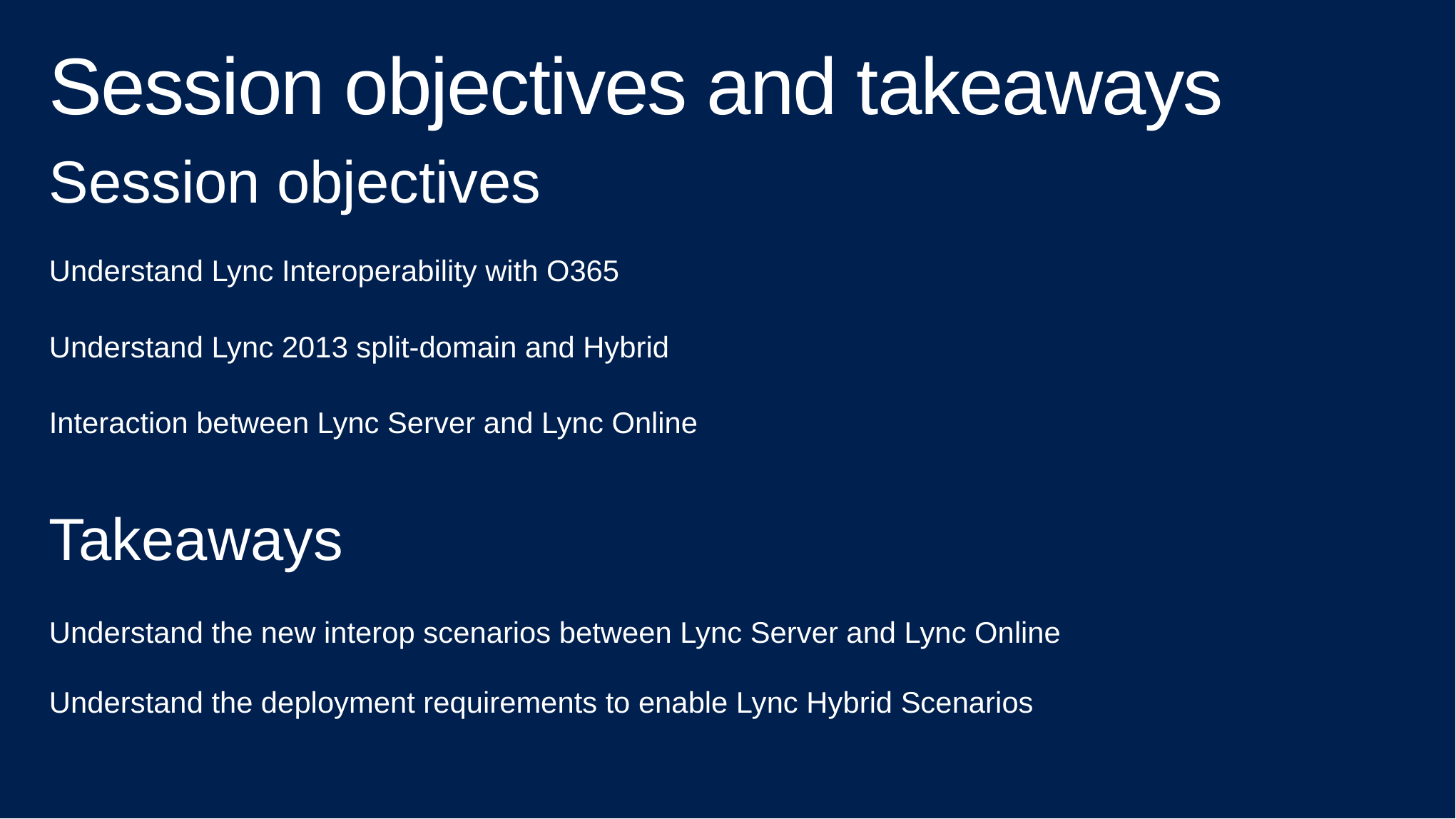

# Session objectives and takeaways
Session objectives

Understand Lync Interoperability with O365

Understand Lync 2013 split-domain and Hybrid

Interaction between Lync Server and Lync Online
Takeaways

Understand the new interop scenarios between Lync Server and Lync Online
Understand the deployment requirements to enable Lync Hybrid Scenarios